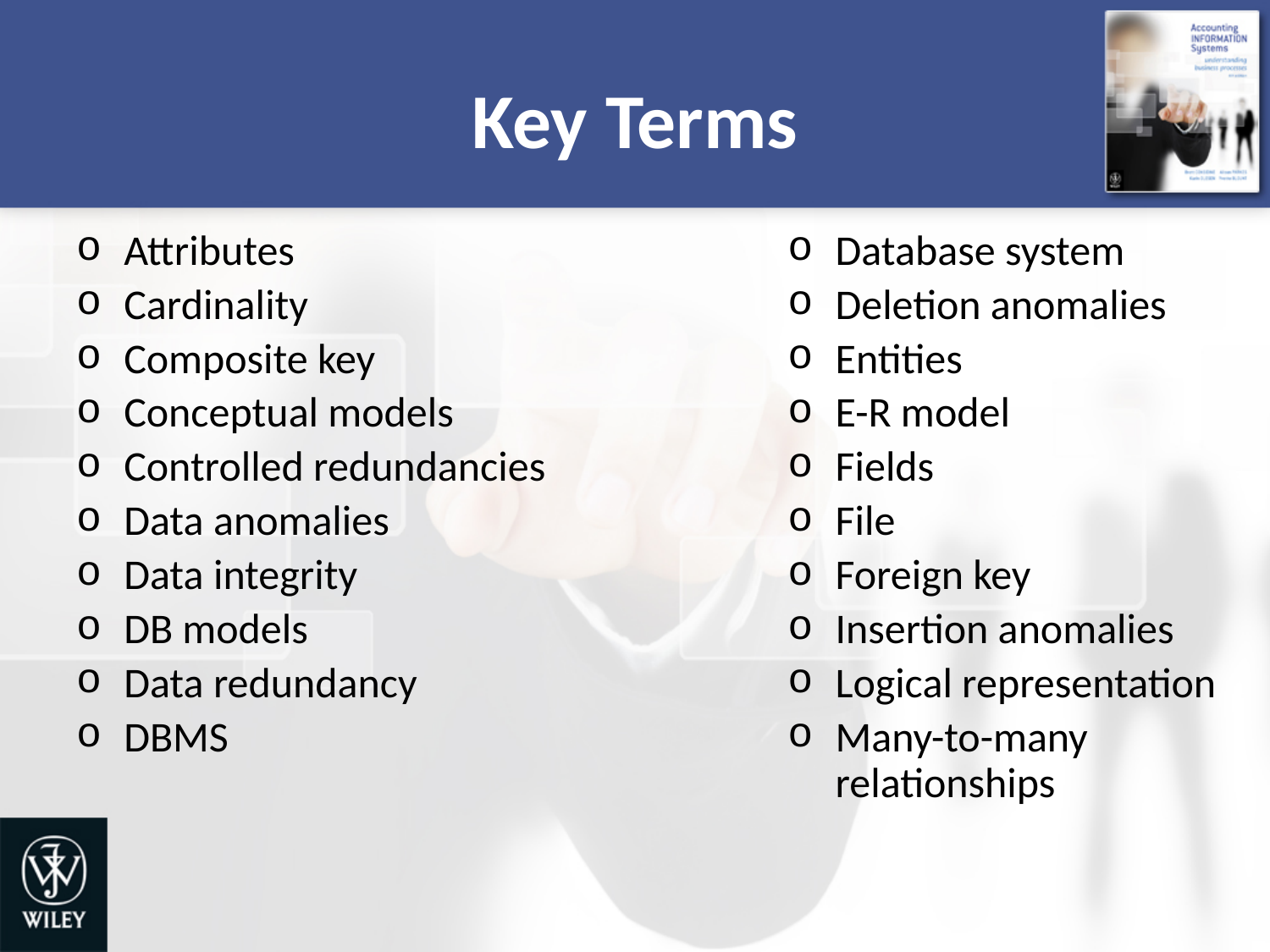

# Key Terms
Attributes
Cardinality
Composite key
Conceptual models
Controlled redundancies
Data anomalies
Data integrity
DB models
Data redundancy
DBMS

Database system
Deletion anomalies
Entities
E-R model
Fields
File
Foreign key
Insertion anomalies
Logical representation
Many-to-many relationships